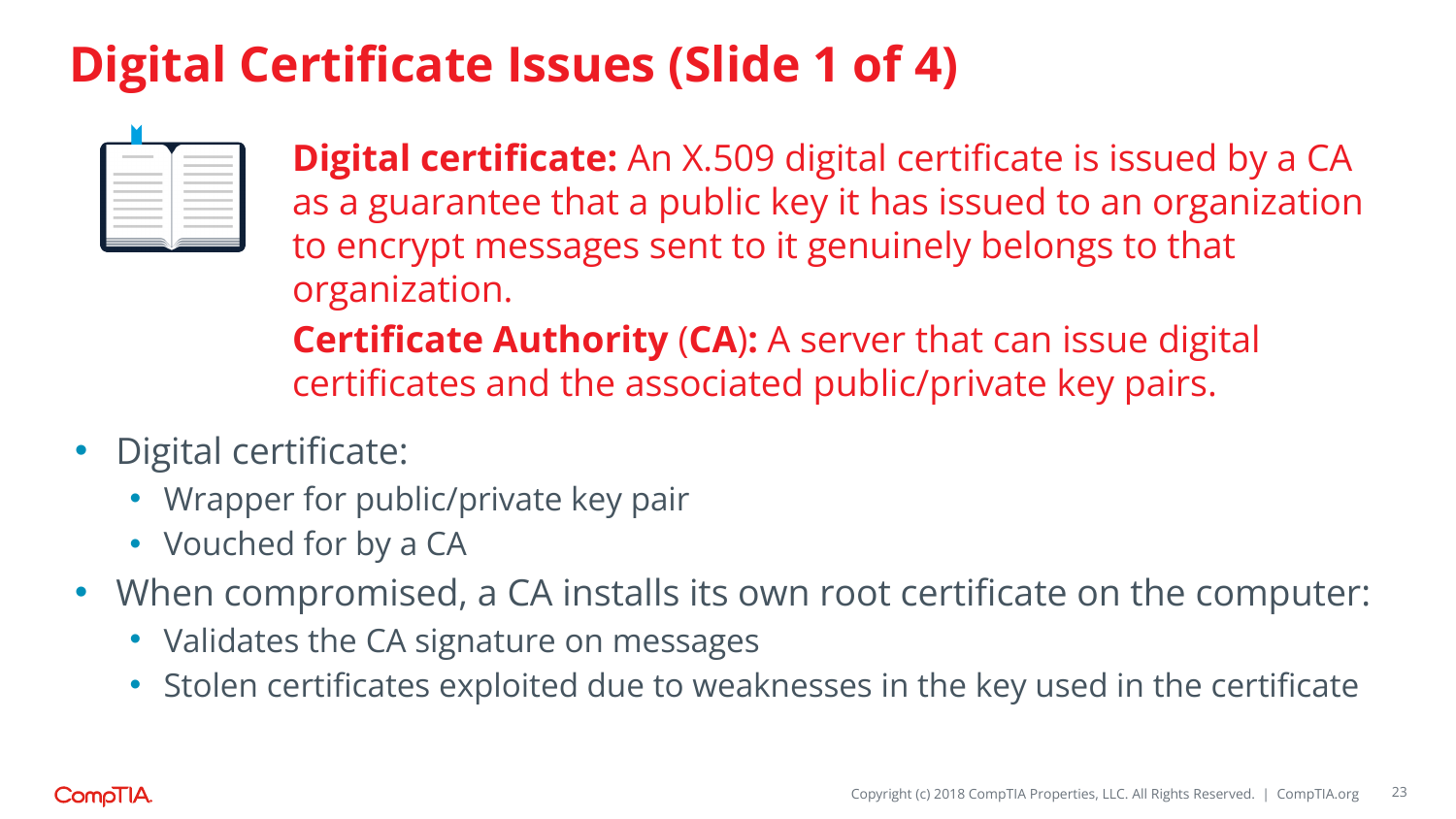

# Digital Certificate Issues (Slide 1 of 4)
Digital certificate: An X.509 digital certificate is issued by a CA as a guarantee that a public key it has issued to an organization to encrypt messages sent to it genuinely belongs to that organization.
Certificate Authority (CA): A server that can issue digital certificates and the associated public/private key pairs.
Digital certificate:
Wrapper for public/private key pair
Vouched for by a CA
When compromised, a CA installs its own root certificate on the computer:
Validates the CA signature on messages
Stolen certificates exploited due to weaknesses in the key used in the certificate
23